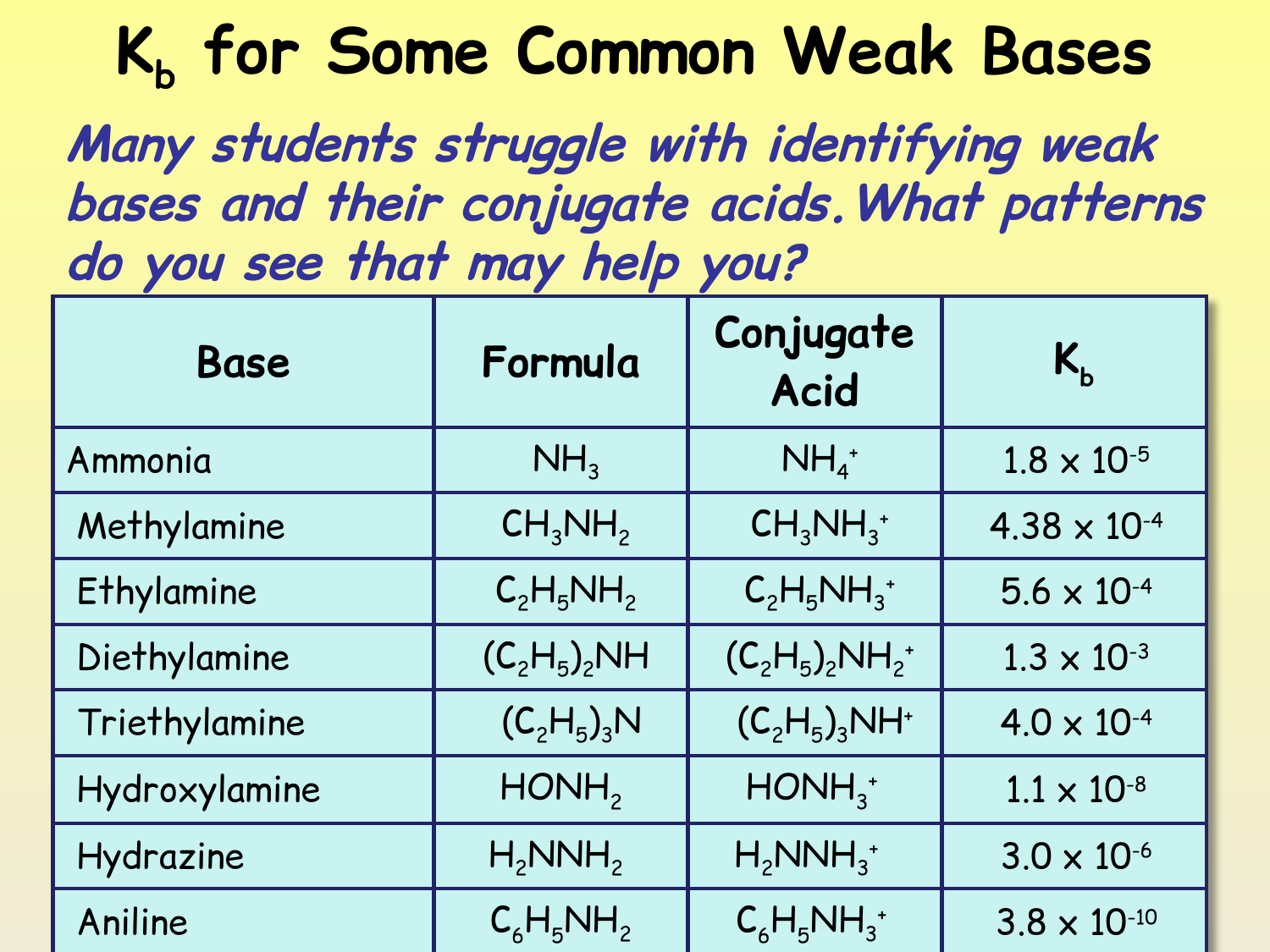

# Kb for Some Common Weak Bases
Many students struggle with identifying weak bases and their conjugate acids.What patterns do you see that may help you?

| Base | Formula | Conjugate Acid | Kb |
| --- | --- | --- | --- |
| Ammonia | NH3 | NH4+ | 1.8 x 10-5 |
| Methylamine | CH3NH2 | CH3NH3+ | 4.38 x 10-4 |
| Ethylamine | C2H5NH2 | C2H5NH3+ | 5.6 x 10-4 |
| Diethylamine | (C2H5)2NH | (C2H5)2NH2+ | 1.3 x 10-3 |
| Triethylamine | (C2H5)3N | (C2H5)3NH+ | 4.0 x 10-4 |
| Hydroxylamine | HONH2 | HONH3+ | 1.1 x 10-8 |
| Hydrazine | H2NNH2 | H2NNH3+ | 3.0 x 10-6 |
| Aniline | C6H5NH2 | C6H5NH3+ | 3.8 x 10-10 |
| Pyridine | C5H5N | C5H5NH+ | 1.7 x 10-9 |